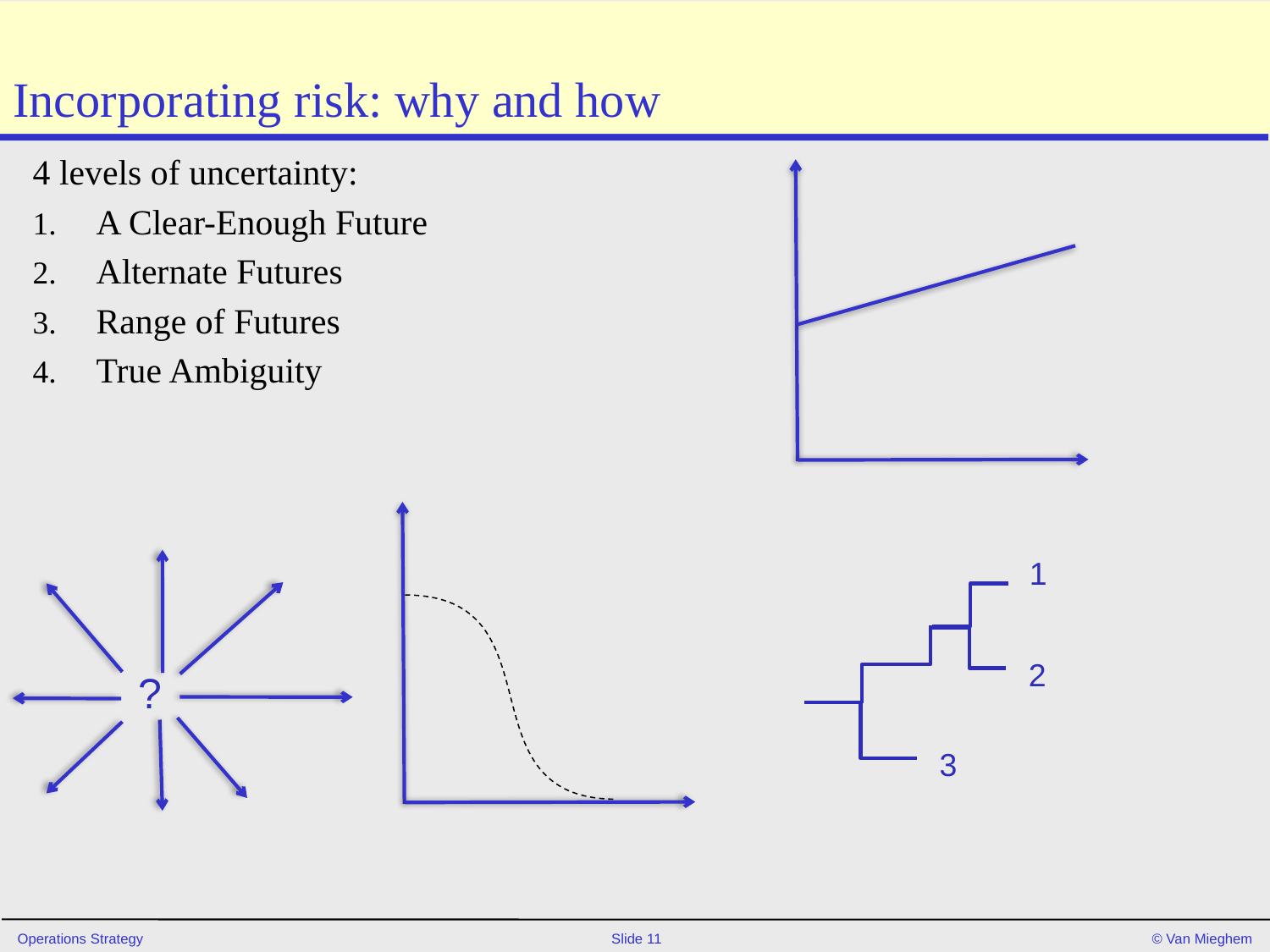

# Incorporating risk: why and how
4 levels of uncertainty:
A Clear-Enough Future
Alternate Futures
Range of Futures
True Ambiguity

1

2
?
3